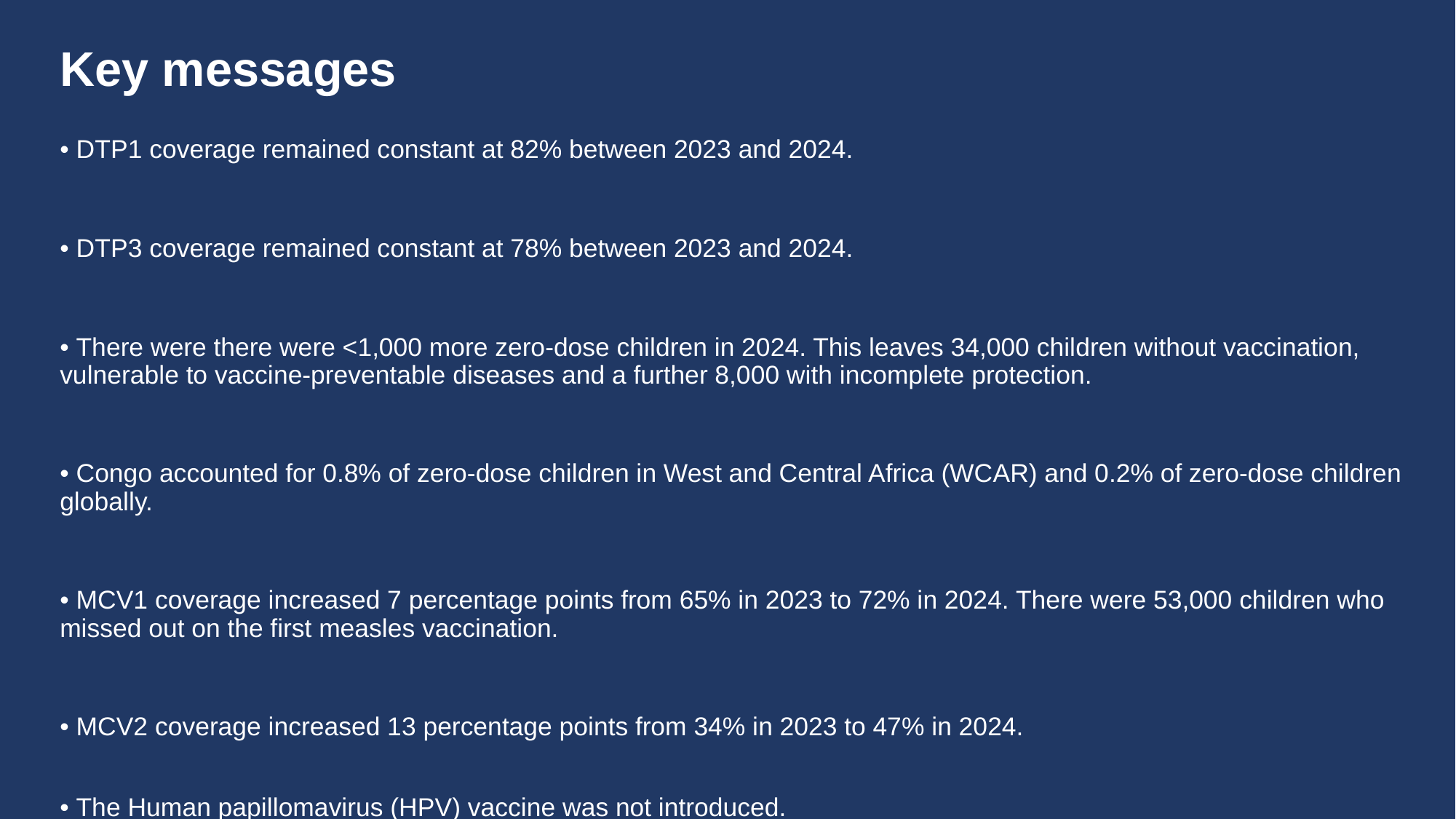

# Key messages
• DTP1 coverage remained constant at 82% between 2023 and 2024.

• DTP3 coverage remained constant at 78% between 2023 and 2024.

• There were there were <1,000 more zero-dose children in 2024. This leaves 34,000 children without vaccination, vulnerable to vaccine-preventable diseases and a further 8,000 with incomplete protection.

• Congo accounted for 0.8% of zero-dose children in West and Central Africa (WCAR) and 0.2% of zero-dose children globally.

• MCV1 coverage increased 7 percentage points from 65% in 2023 to 72% in 2024. There were 53,000 children who missed out on the first measles vaccination.

• MCV2 coverage increased 13 percentage points from 34% in 2023 to 47% in 2024.

• The Human papillomavirus (HPV) vaccine was not introduced.